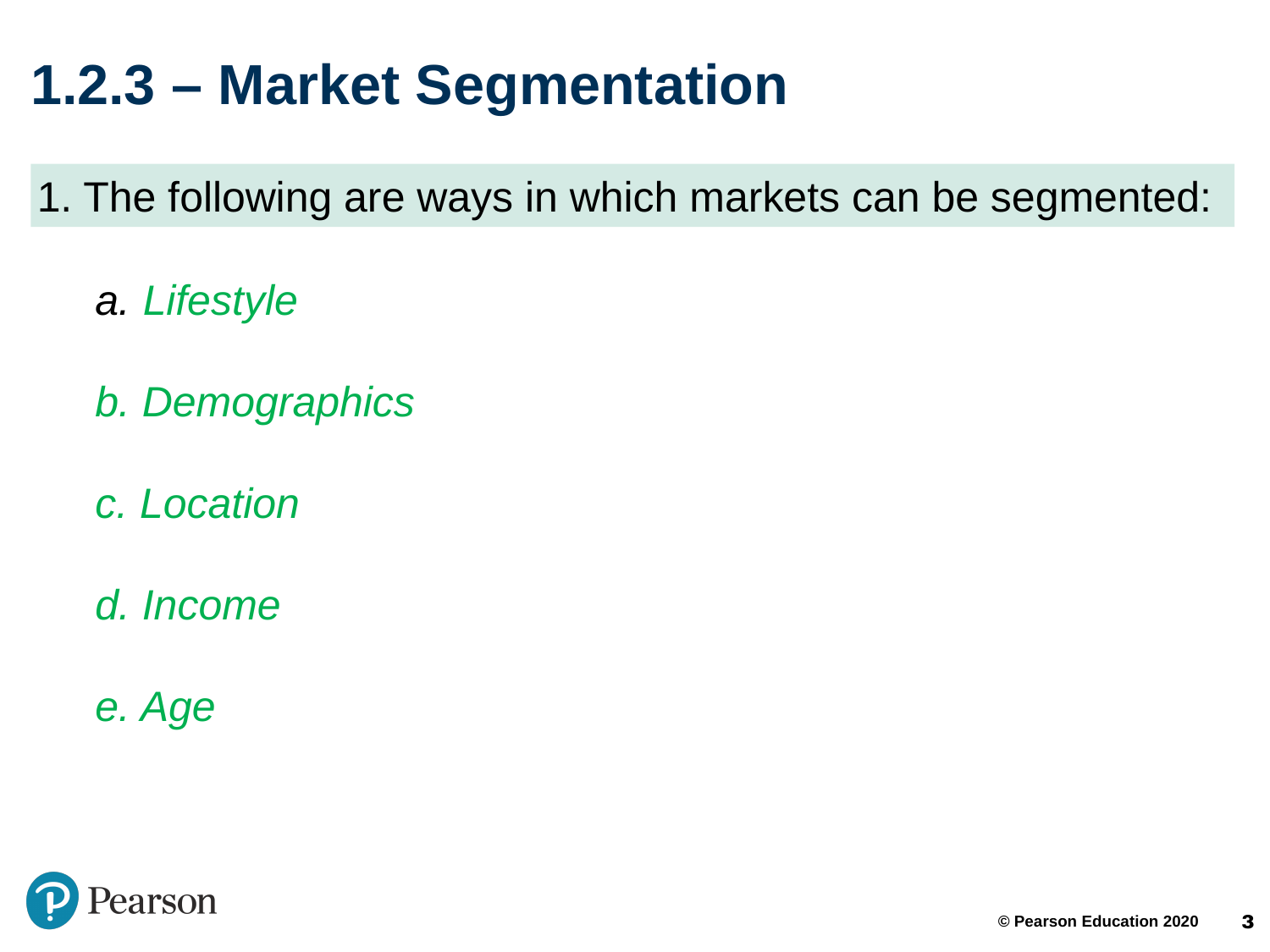

# 1.2.3 – Market Segmentation
1. The following are ways in which markets can be segmented:
Lifestyle

b. Demographics

c. Location

d. Income

e. Age
3